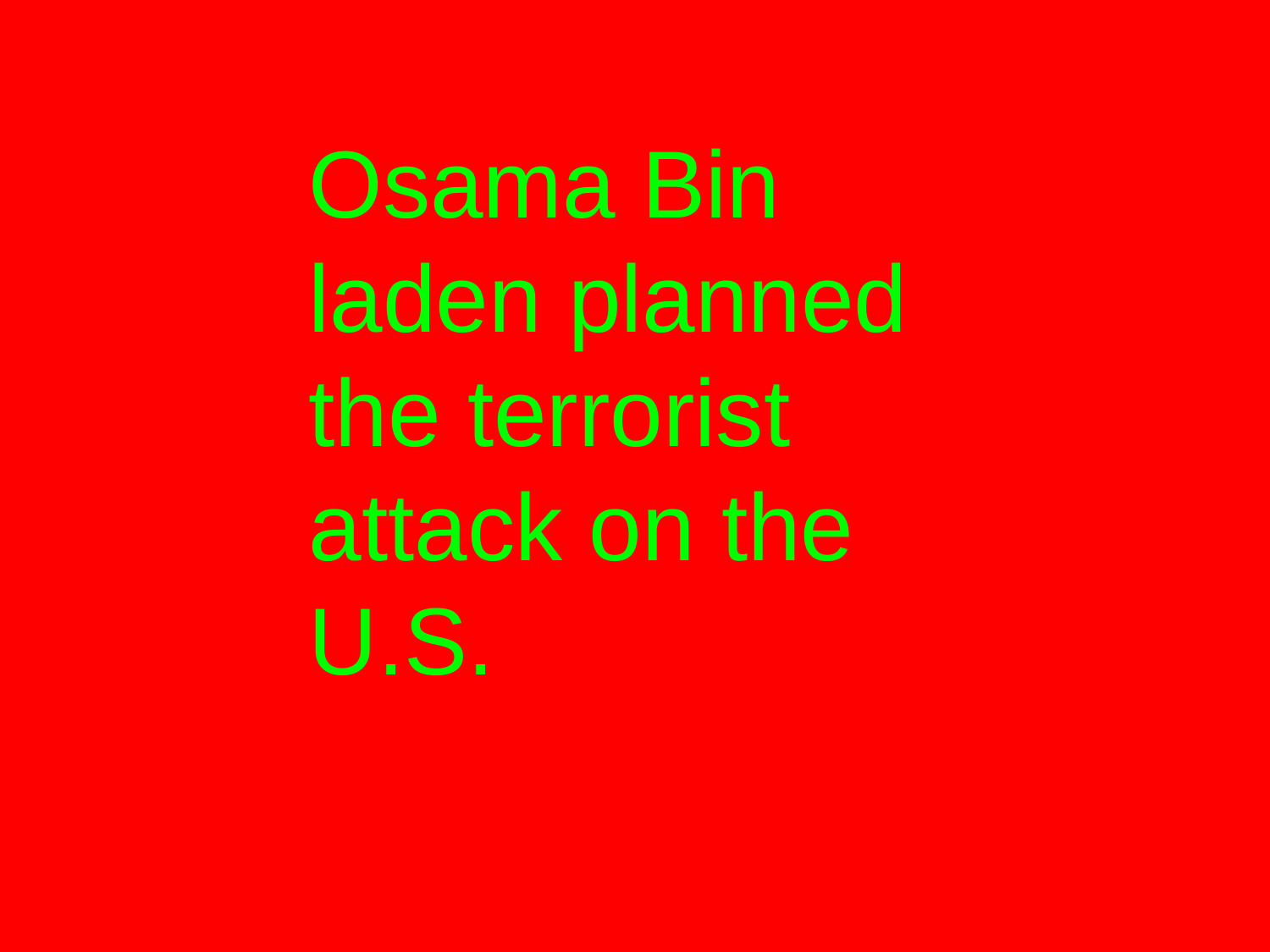

Osama Bin laden planned the terrorist attack on the U.S.